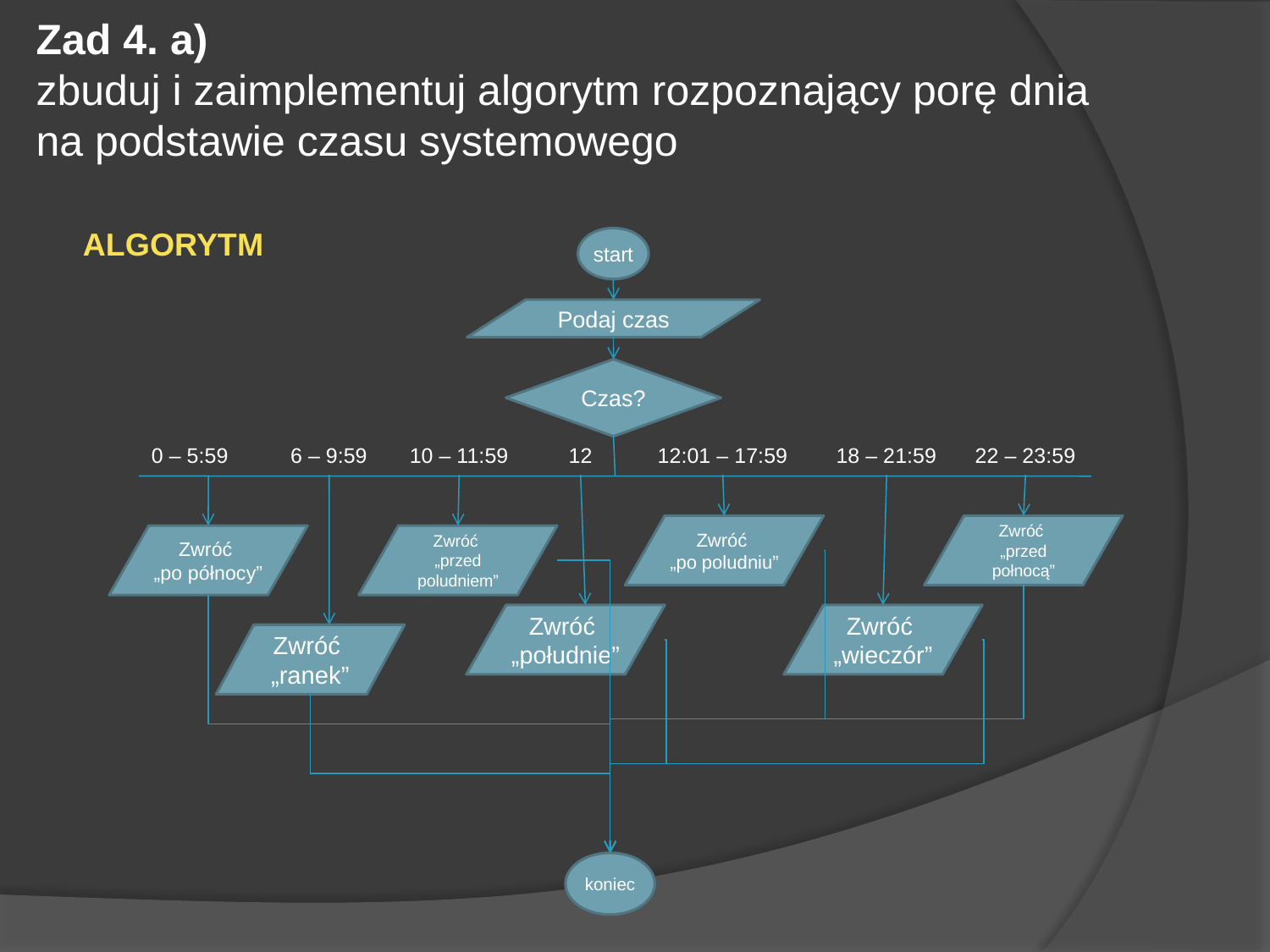

# Zad 4. a) zbuduj i zaimplementuj algorytm rozpoznający porę dnia na podstawie czasu systemowego
ALGORYTM
start
Podaj czas
Czas?
koniec
0 – 5:59
6 – 9:59
10 – 11:59
12
12:01 – 17:59
18 – 21:59
22 – 23:59
Zwróć
„po poludniu”
Zwróć
„przed połnocą”
Zwróć
„po północy”
Zwróć
„przed poludniem”
Zwróć
„południe”
Zwróć
„wieczór”
Zwróć
„ranek”